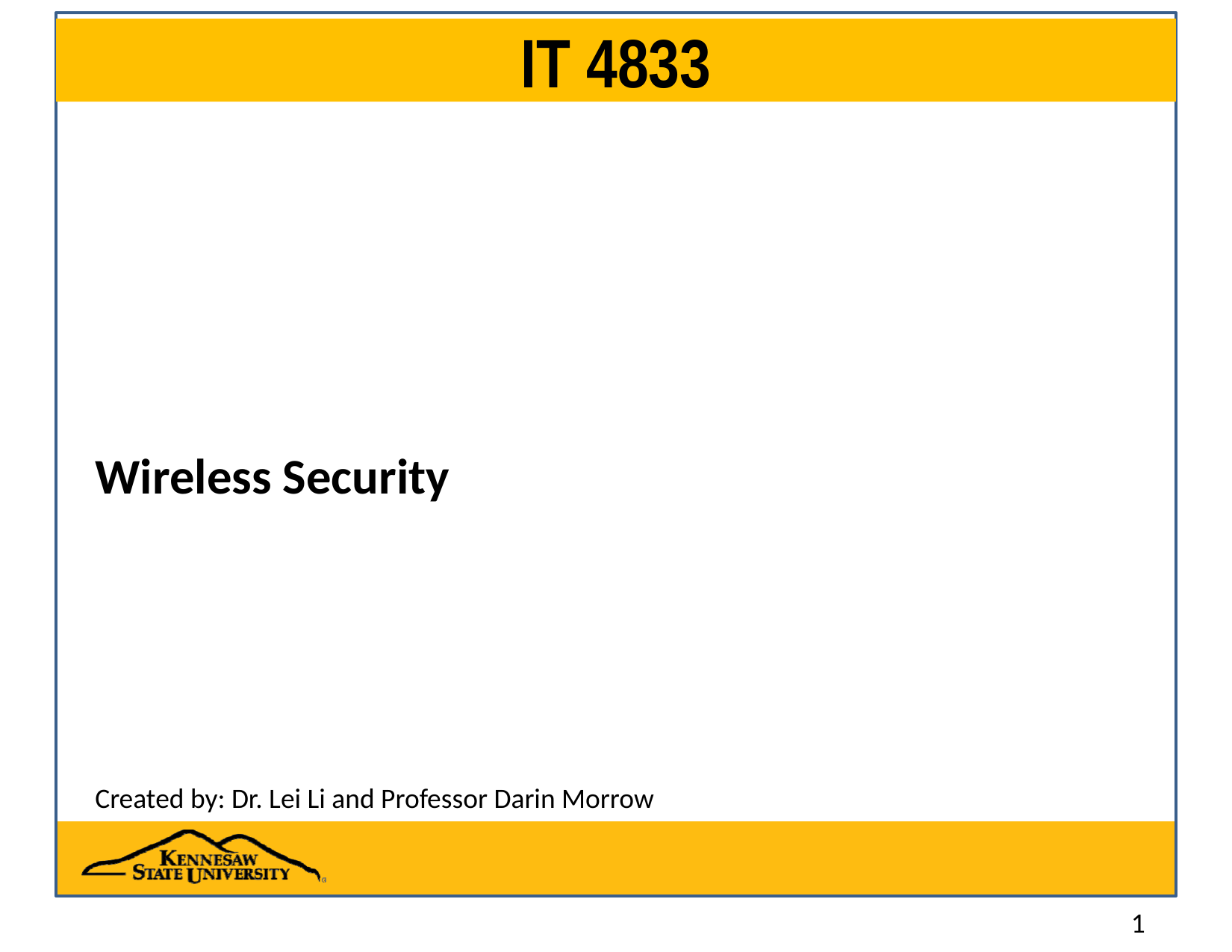

# IT 4833
Wireless Security
Created by: Dr. Lei Li and Professor Darin Morrow